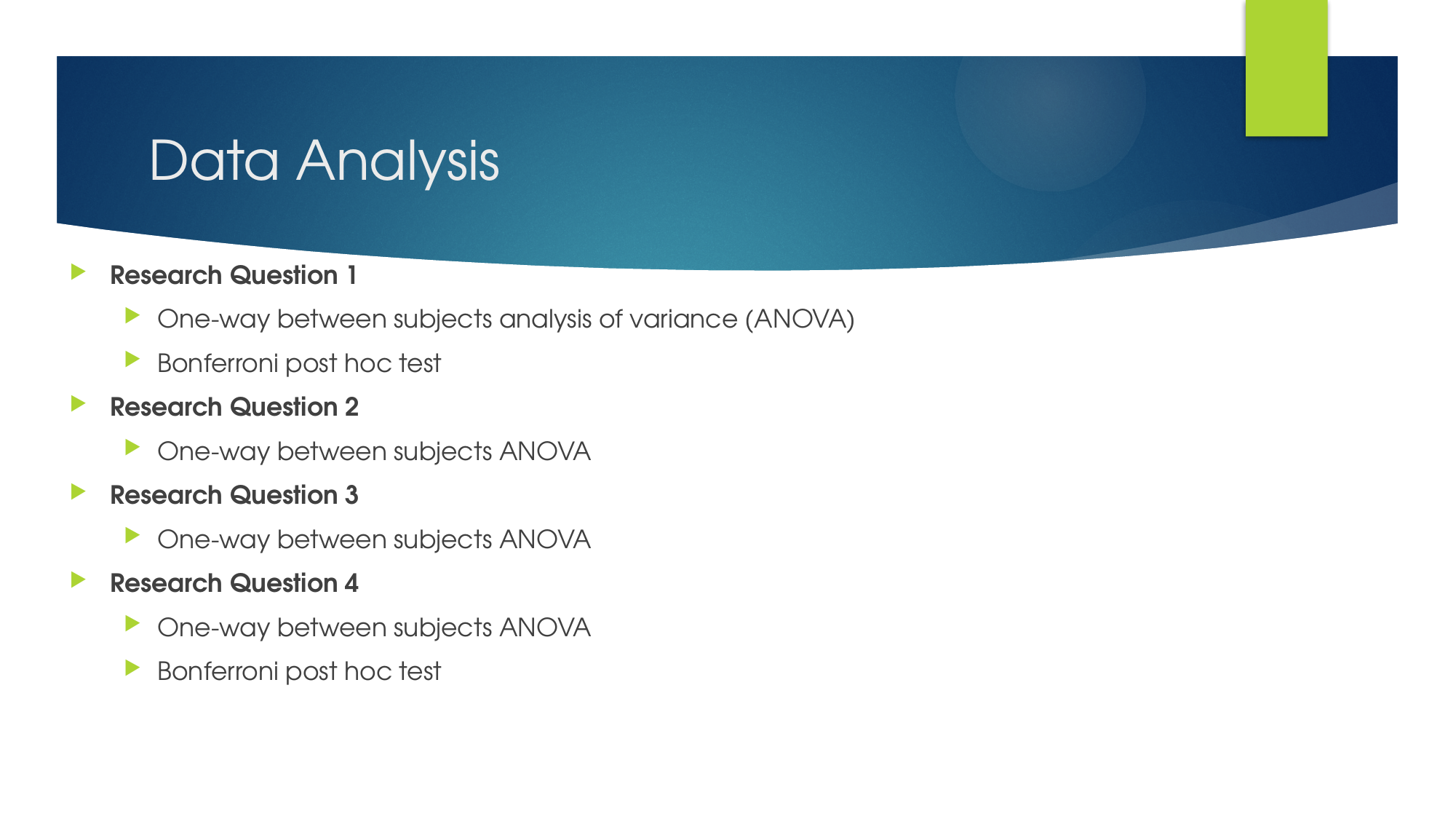

# Data Analysis
Research Question 1
One-way between subjects analysis of variance (ANOVA)
Bonferroni post hoc test
Research Question 2
One-way between subjects ANOVA
Research Question 3
One-way between subjects ANOVA
Research Question 4
One-way between subjects ANOVA
Bonferroni post hoc test